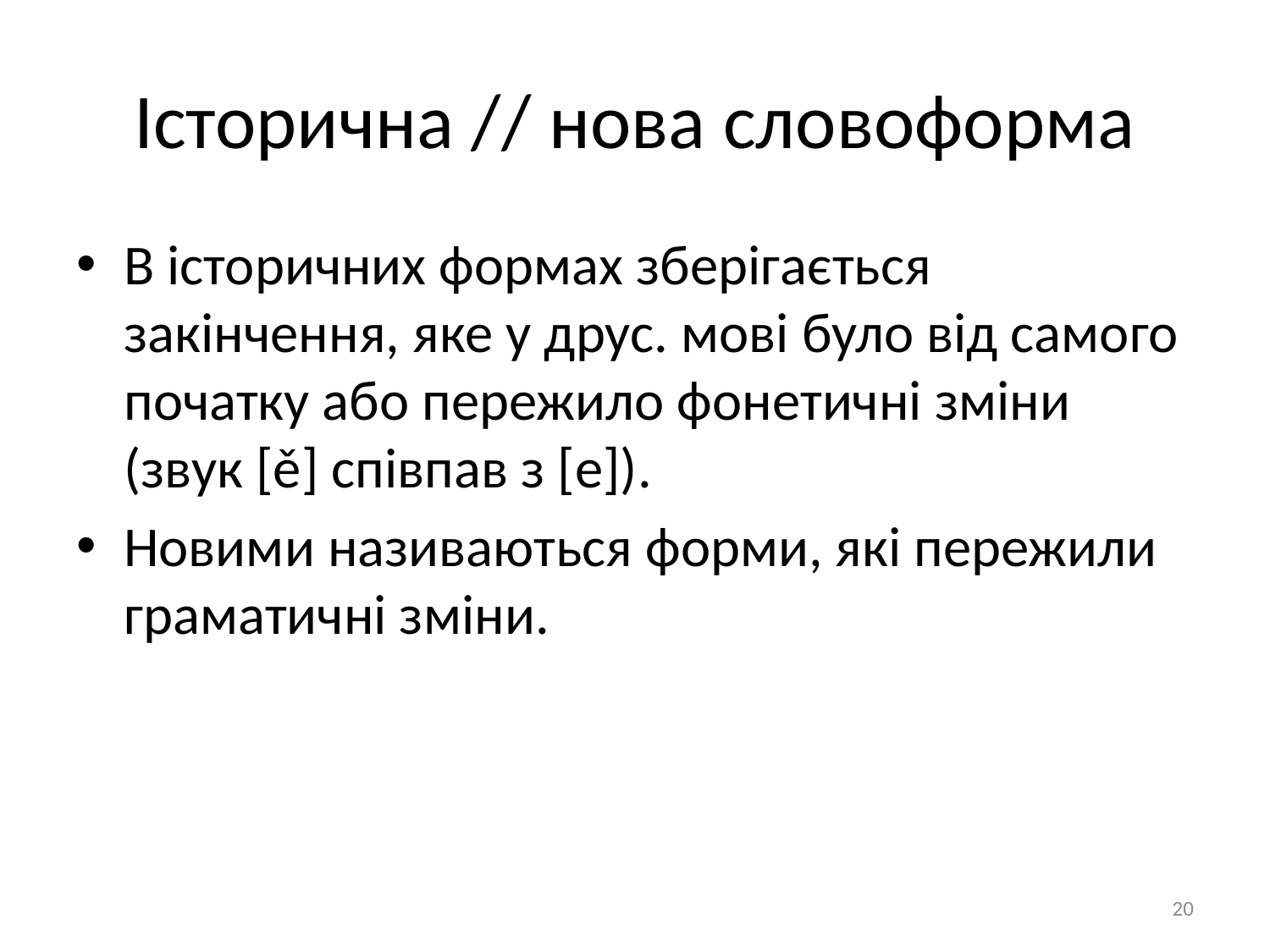

# Історична // нова словоформа
В історичних формах зберігається закінчення, яке у друс. мові було від самого початку або пережило фонетичні зміни (звук [ě] співпав з [е]).
Новими називаються форми, які пережили граматичні зміни.
20